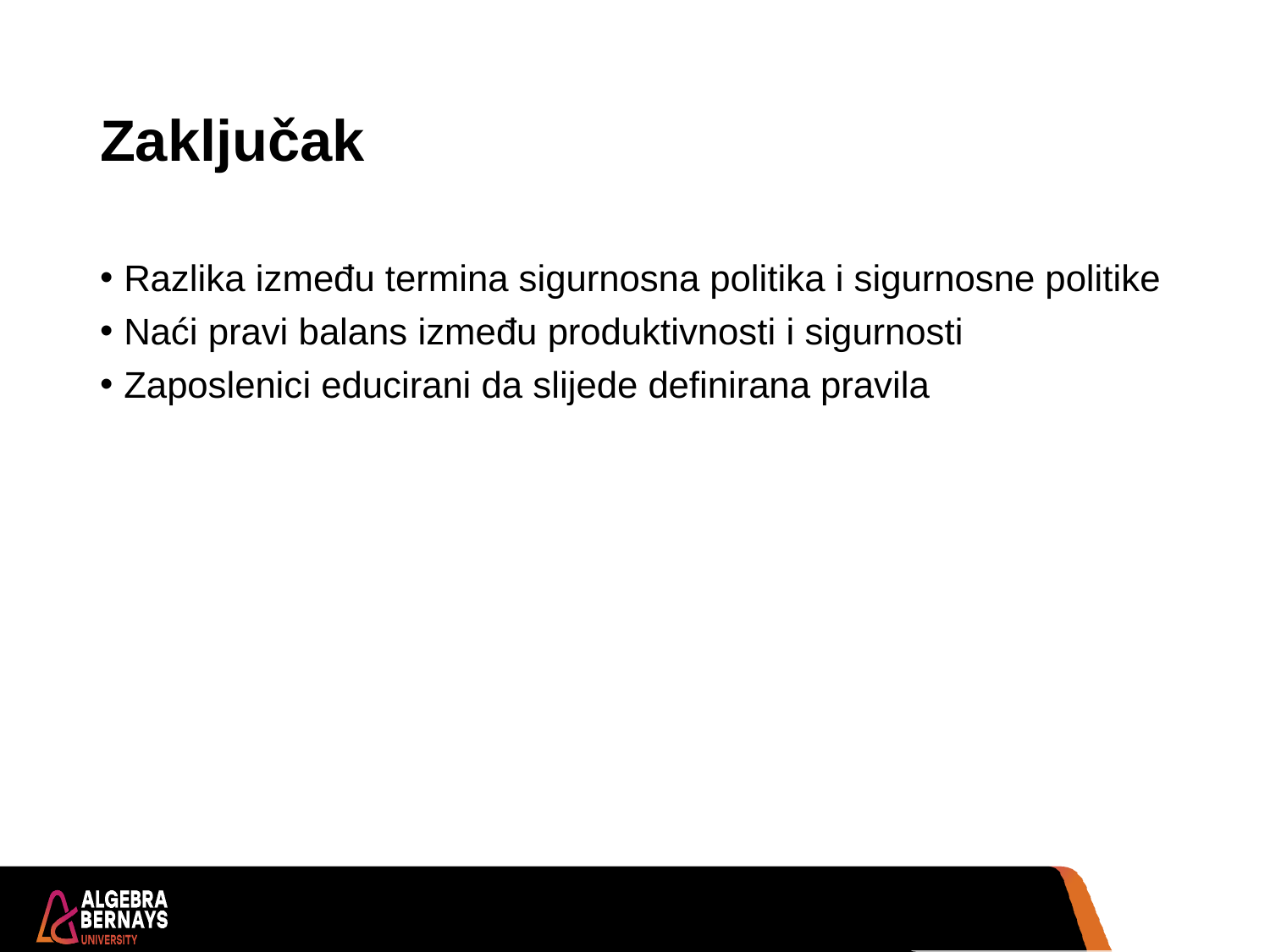

# Zaključak
Razlika između termina sigurnosna politika i sigurnosne politike
Naći pravi balans između produktivnosti i sigurnosti
Zaposlenici educirani da slijede definirana pravila